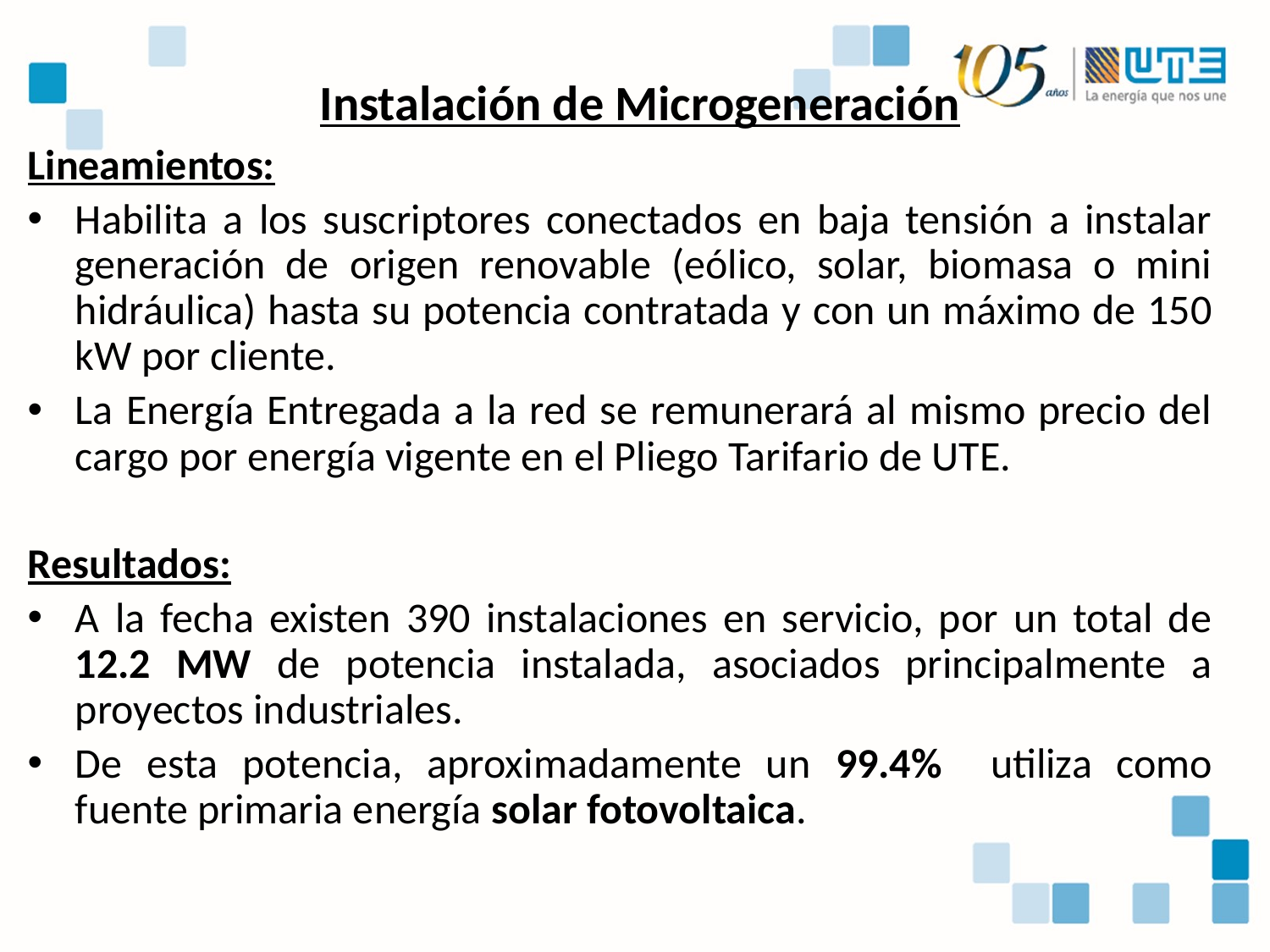

Instalación de Microgeneración
Lineamientos:
Habilita a los suscriptores conectados en baja tensión a instalar generación de origen renovable (eólico, solar, biomasa o mini hidráulica) hasta su potencia contratada y con un máximo de 150 kW por cliente.
La Energía Entregada a la red se remunerará al mismo precio del cargo por energía vigente en el Pliego Tarifario de UTE.

Resultados:
A la fecha existen 390 instalaciones en servicio, por un total de 12.2 MW de potencia instalada, asociados principalmente a proyectos industriales.
De esta potencia, aproximadamente un 99.4%  utiliza como fuente primaria energía solar fotovoltaica.